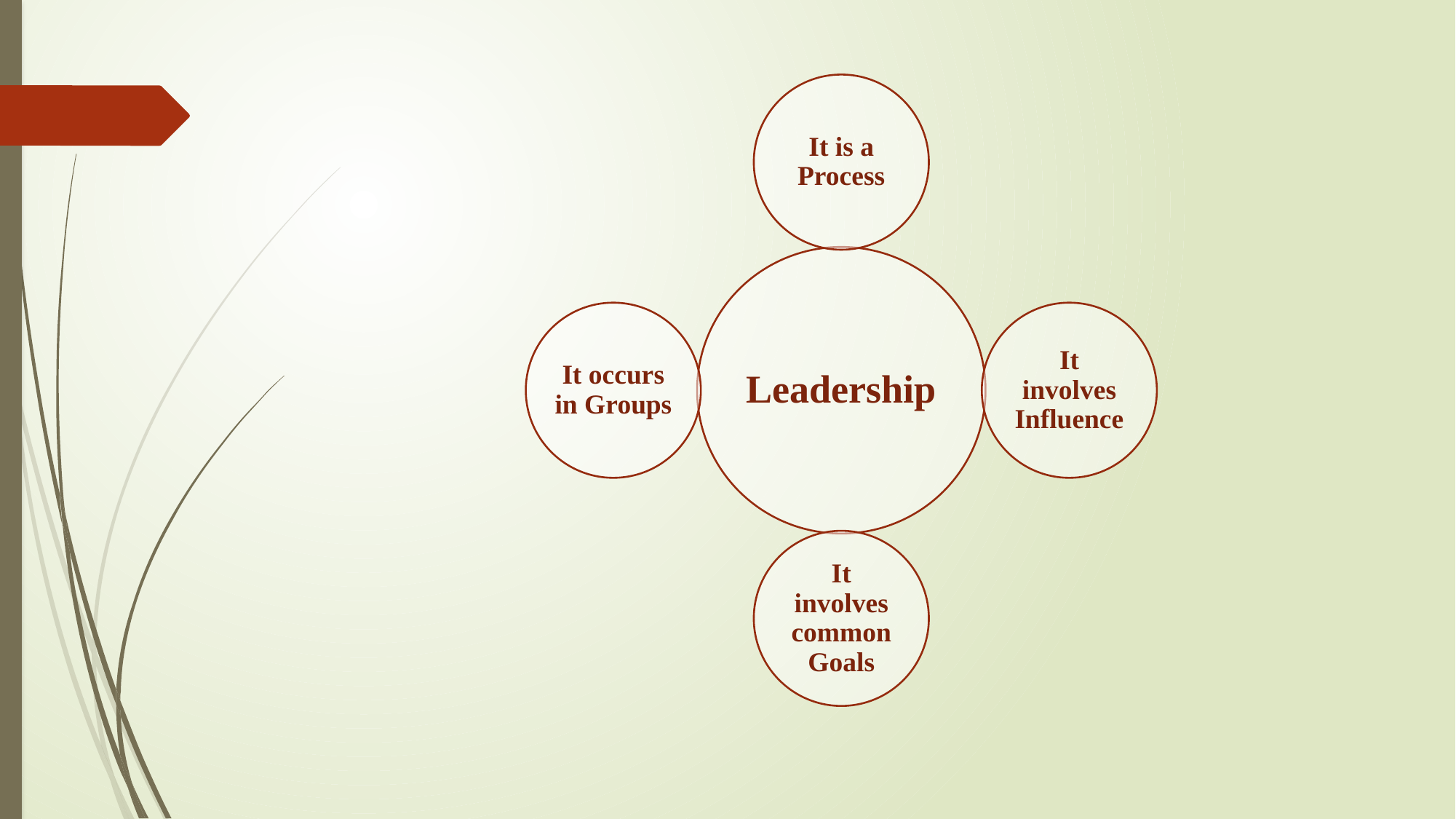

#
Leadership
It is a Process
It involves Influence
It involves common Goals
It occurs in Groups